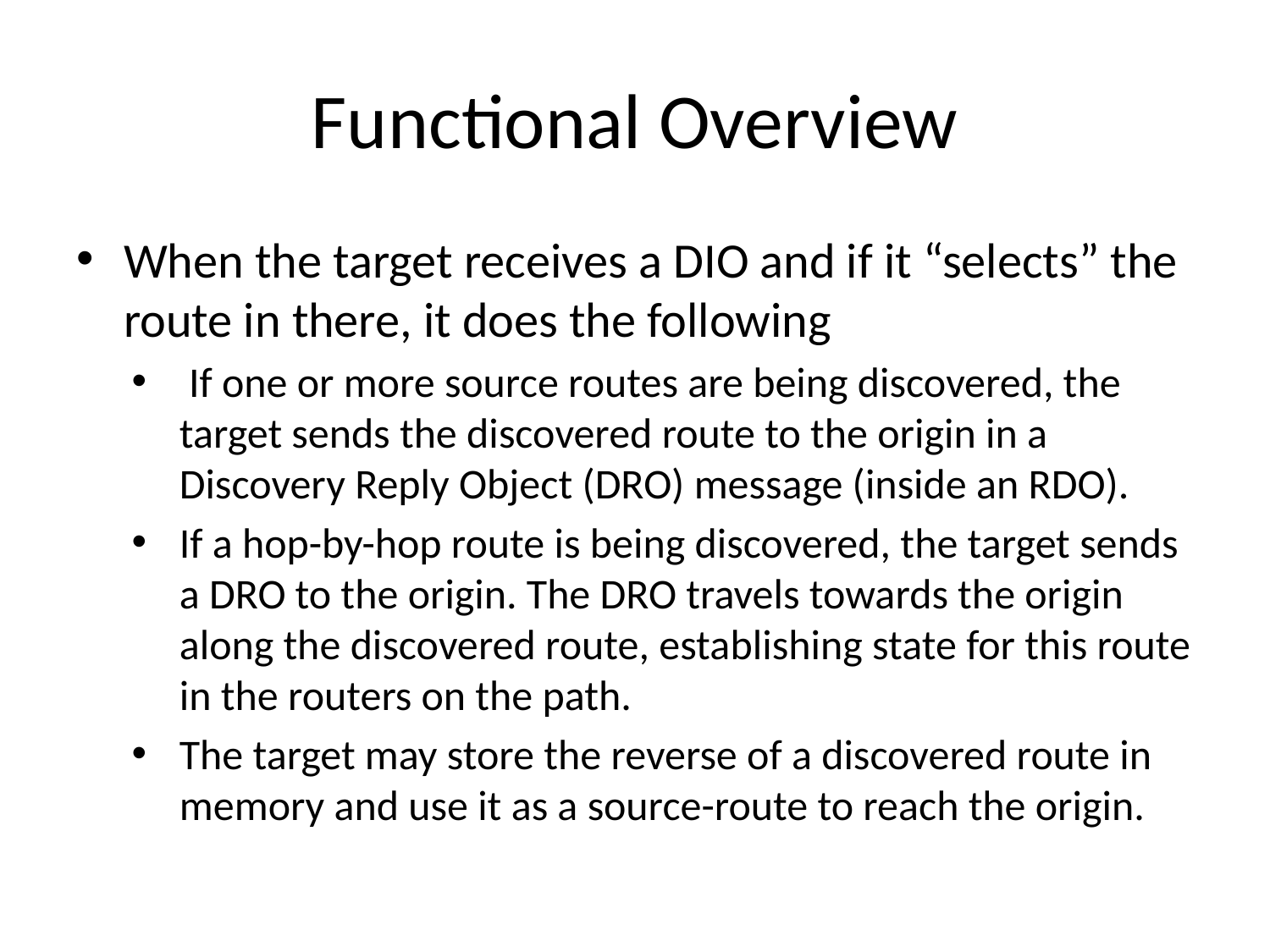

# Functional Overview
When the target receives a DIO and if it “selects” the route in there, it does the following
 If one or more source routes are being discovered, the target sends the discovered route to the origin in a Discovery Reply Object (DRO) message (inside an RDO).
If a hop-by-hop route is being discovered, the target sends a DRO to the origin. The DRO travels towards the origin along the discovered route, establishing state for this route in the routers on the path.
The target may store the reverse of a discovered route in memory and use it as a source-route to reach the origin.